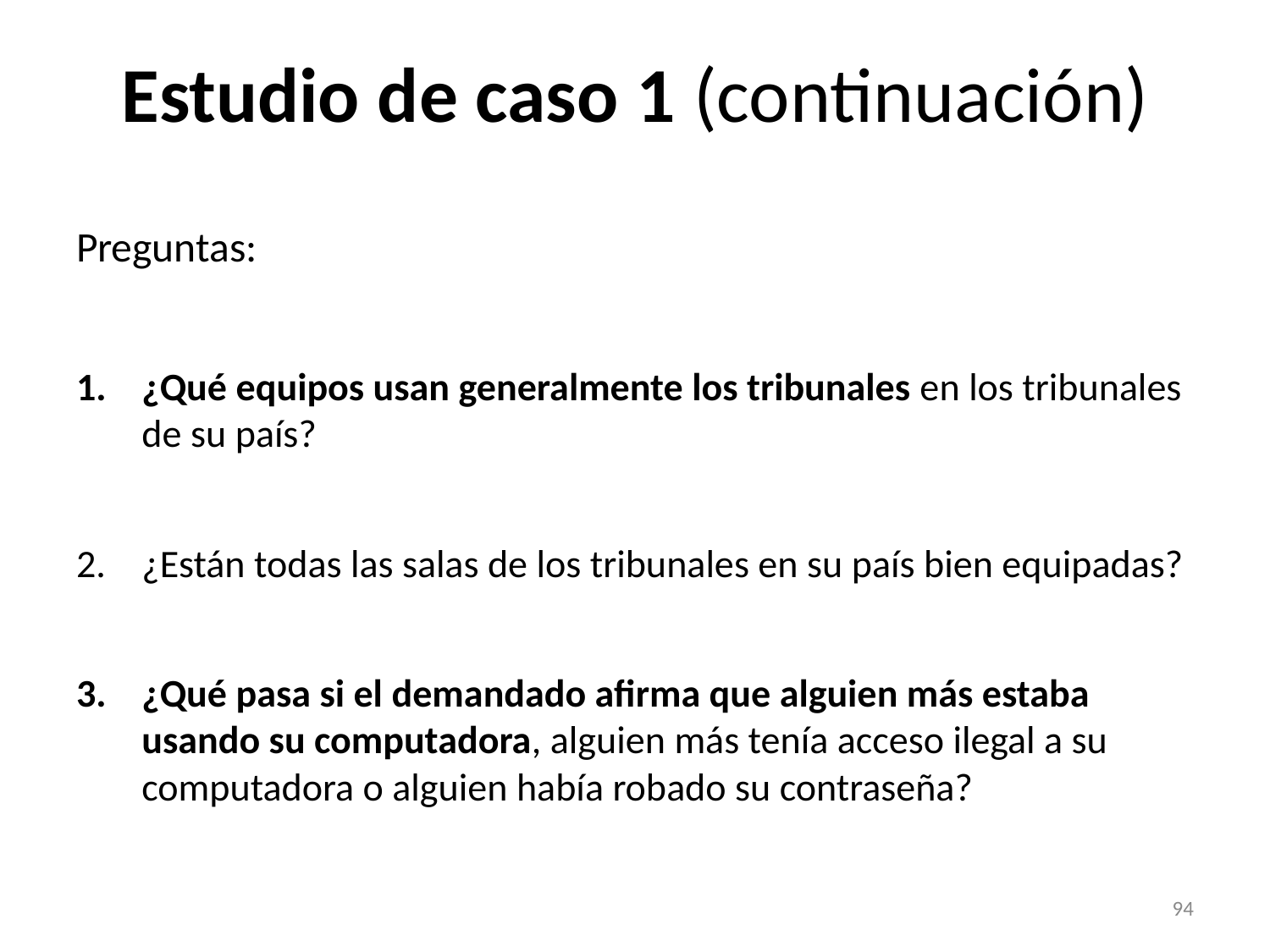

# Estudio de caso 1 (continuación)
Preguntas:

¿Qué equipos usan generalmente los tribunales en los tribunales de su país?

¿Están todas las salas de los tribunales en su país bien equipadas?

¿Qué pasa si el demandado afirma que alguien más estaba usando su computadora, alguien más tenía acceso ilegal a su computadora o alguien había robado su contraseña?
94